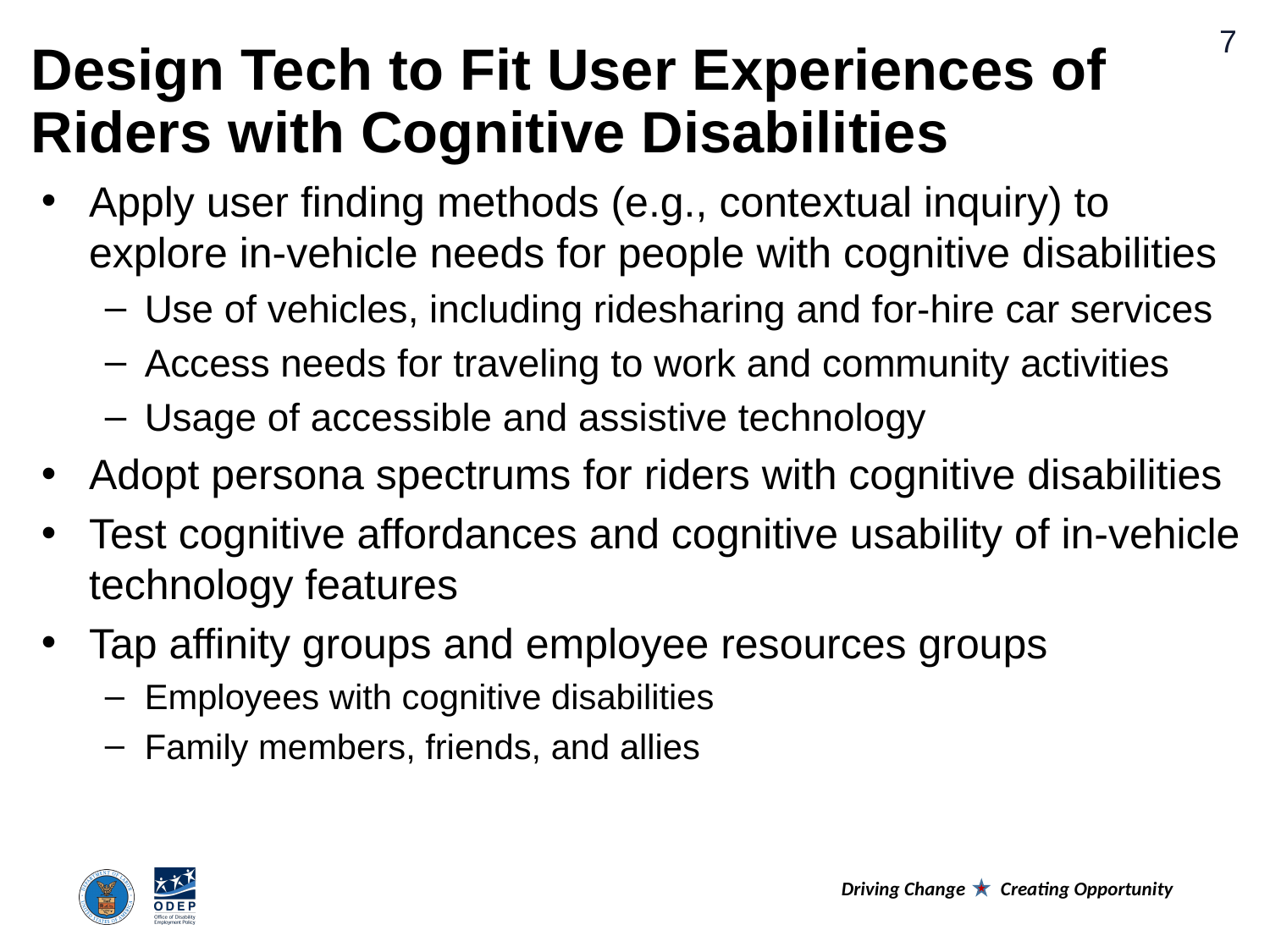

Design Tech to Fit User Experiences of Riders with Cognitive Disabilities

Apply user finding methods (e.g., contextual inquiry) to explore in-vehicle needs for people with cognitive disabilities
Use of vehicles, including ridesharing and for-hire car services
Access needs for traveling to work and community activities
Usage of accessible and assistive technology
Adopt persona spectrums for riders with cognitive disabilities
Test cognitive affordances and cognitive usability of in-vehicle technology features
Tap affinity groups and employee resources groups
Employees with cognitive disabilities
Family members, friends, and allies